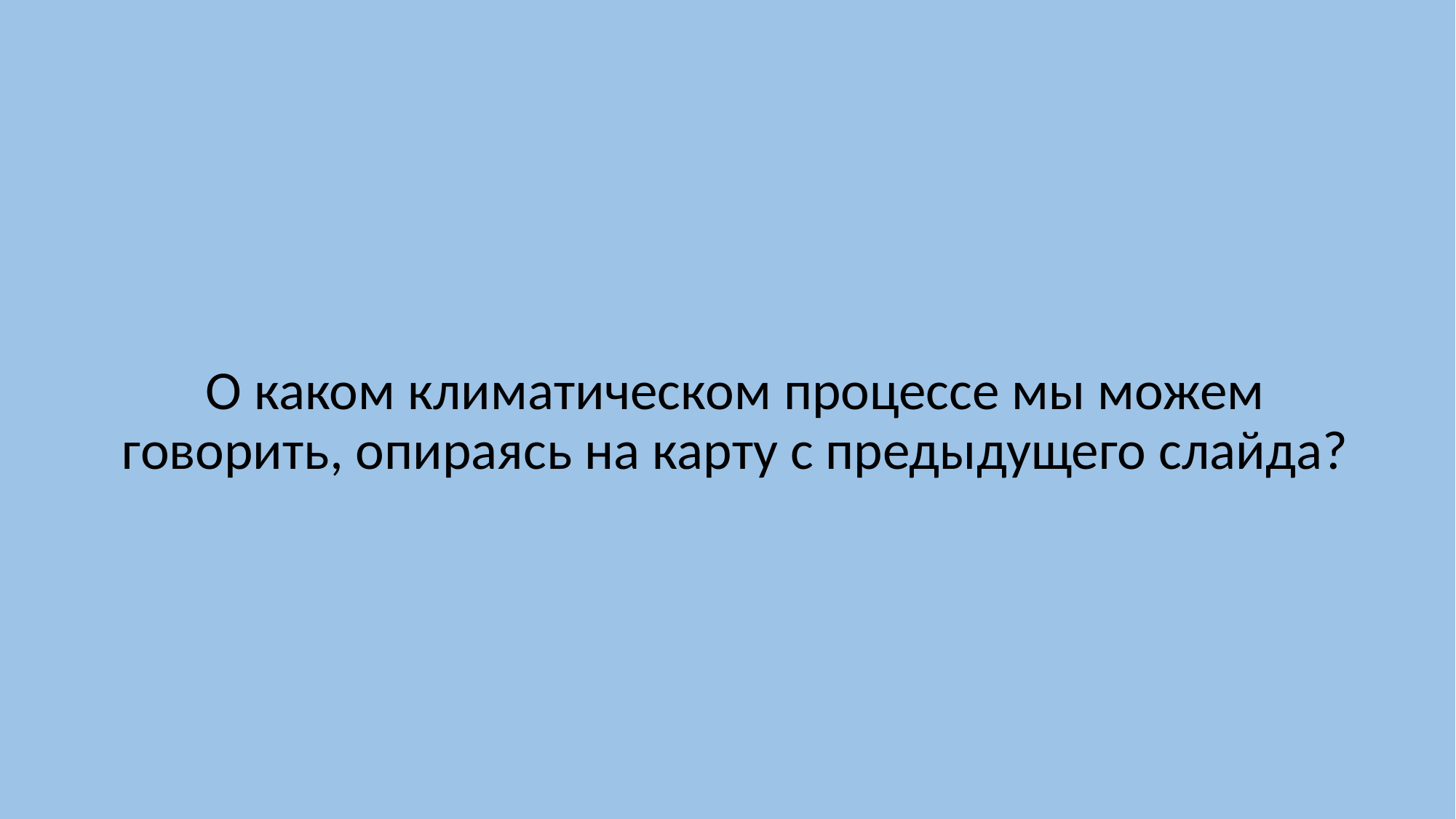

# О каком климатическом процессе мы можем говорить, опираясь на карту с предыдущего слайда?